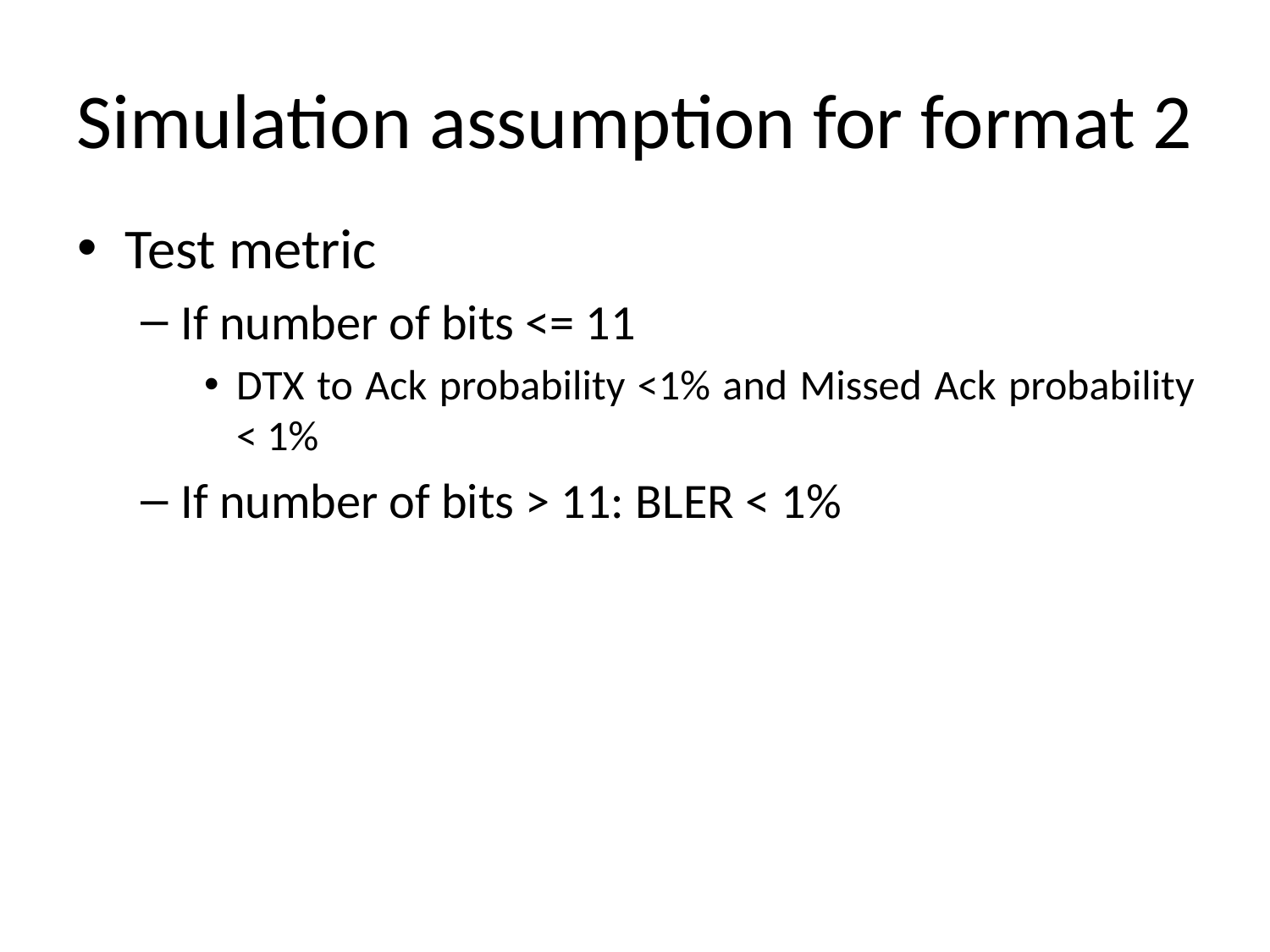

# Simulation assumption for format 2
Test metric
If number of bits <= 11
DTX to Ack probability <1% and Missed Ack probability < 1%
If number of bits > 11: BLER < 1%